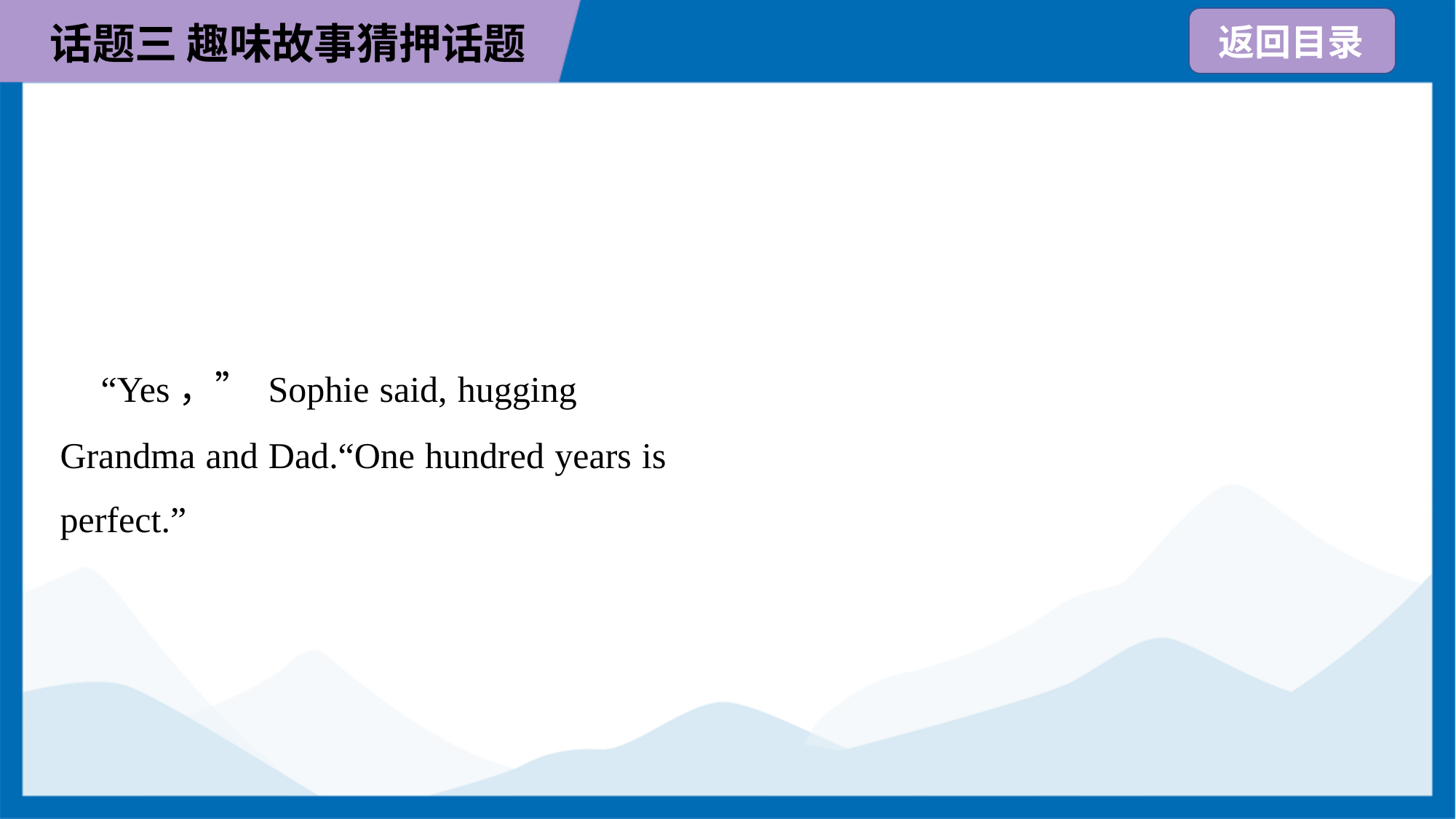

“Yes，” Sophie said, hugging
Grandma and Dad.“One hundred years is
perfect.”